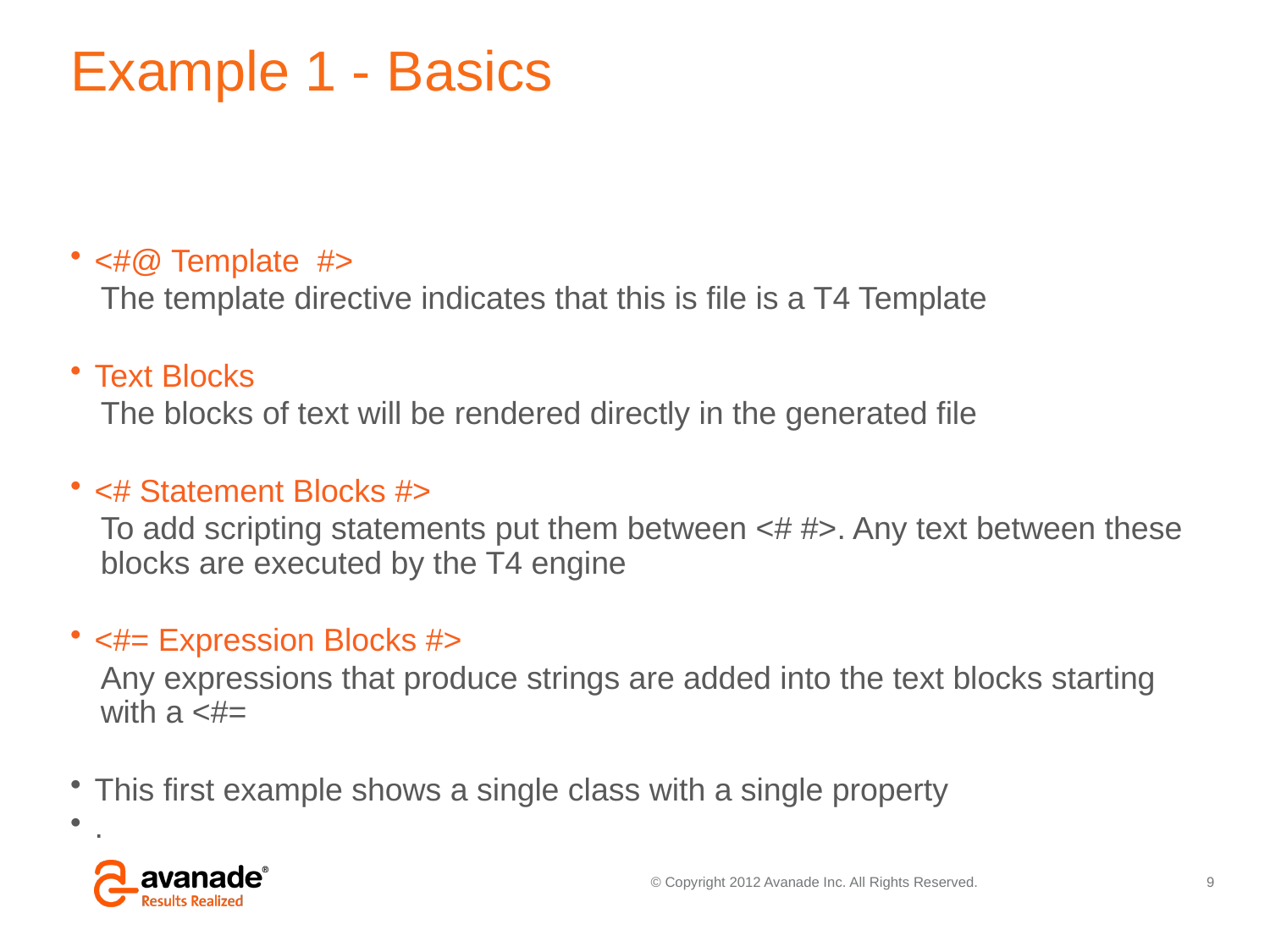

# Example 1 - Basics

<#@ Template  #>
The template directive indicates that this is file is a T4 Template

Text Blocks
The blocks of text will be rendered directly in the generated file

<# Statement Blocks #>
To add scripting statements put them between <# #>. Any text between these blocks are executed by the T4 engine

<#= Expression Blocks #>
Any expressions that produce strings are added into the text blocks starting with a <#=

This first example shows a single class with a single property
.
9